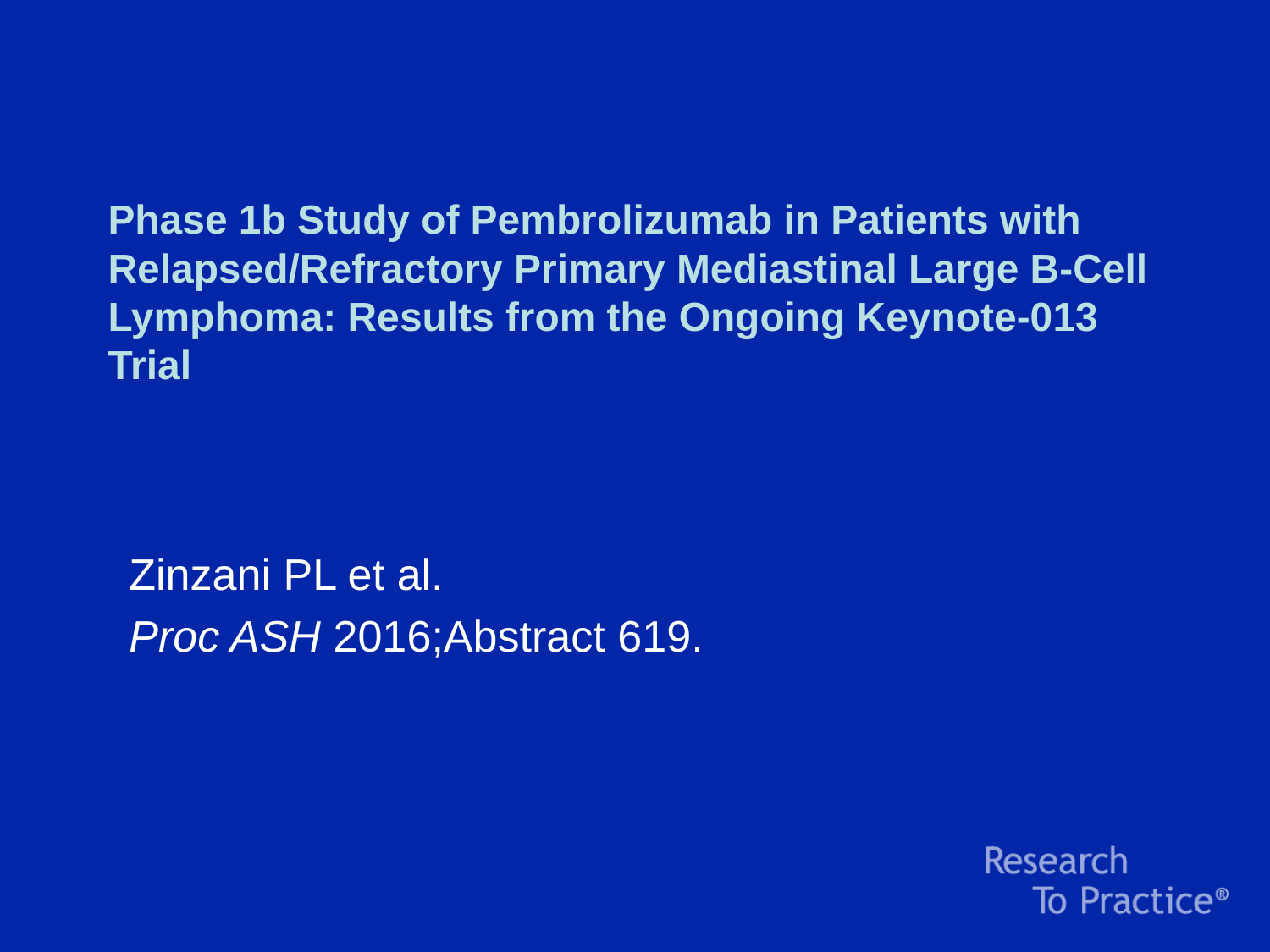

# Phase 1b Study of Pembrolizumab in Patients with Relapsed/Refractory Primary Mediastinal Large B-Cell Lymphoma: Results from the Ongoing Keynote-013 Trial
Zinzani PL et al.
Proc ASH 2016;Abstract 619.